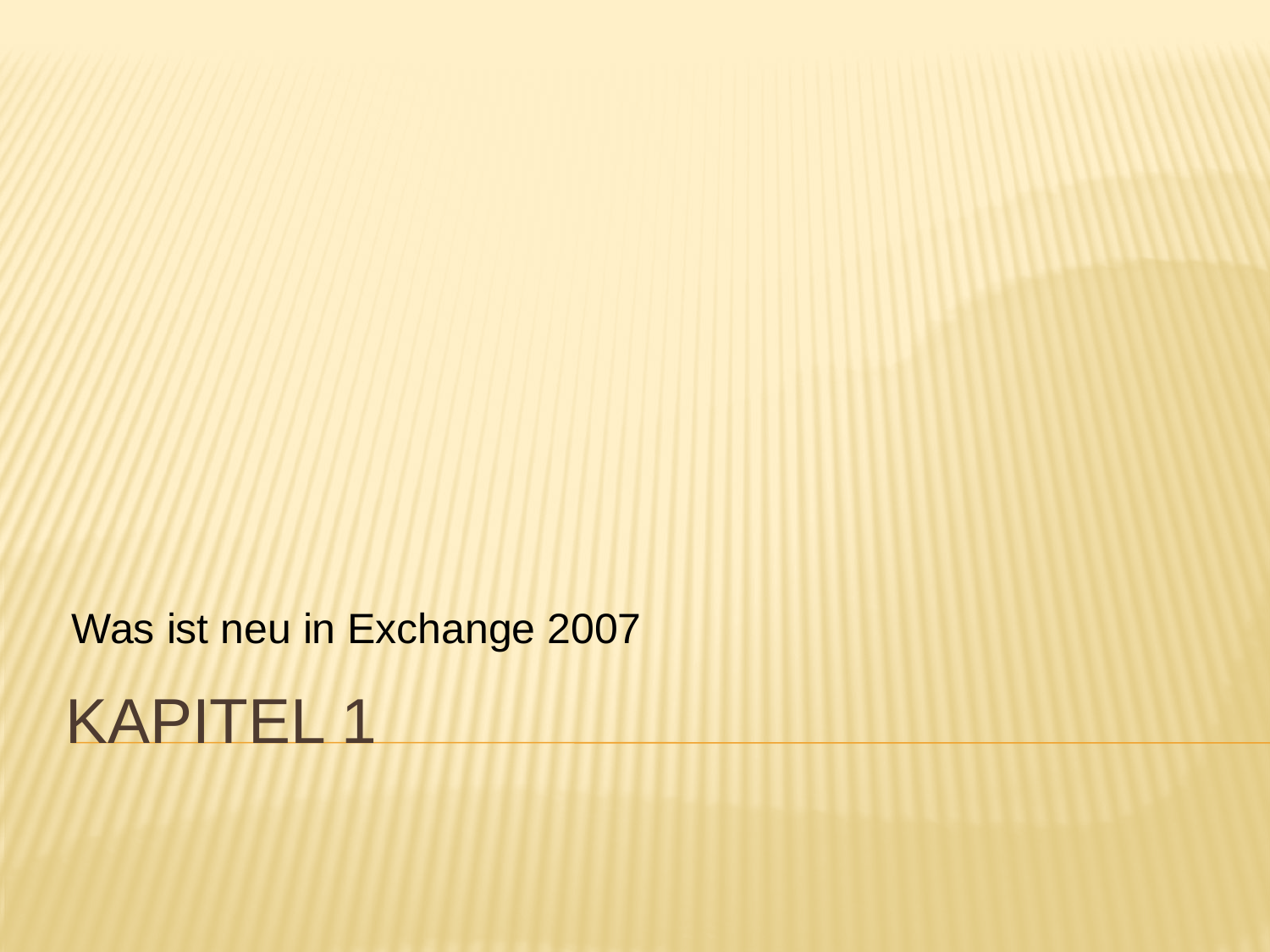

Was ist neu in Exchange 2007
# Kapitel 1